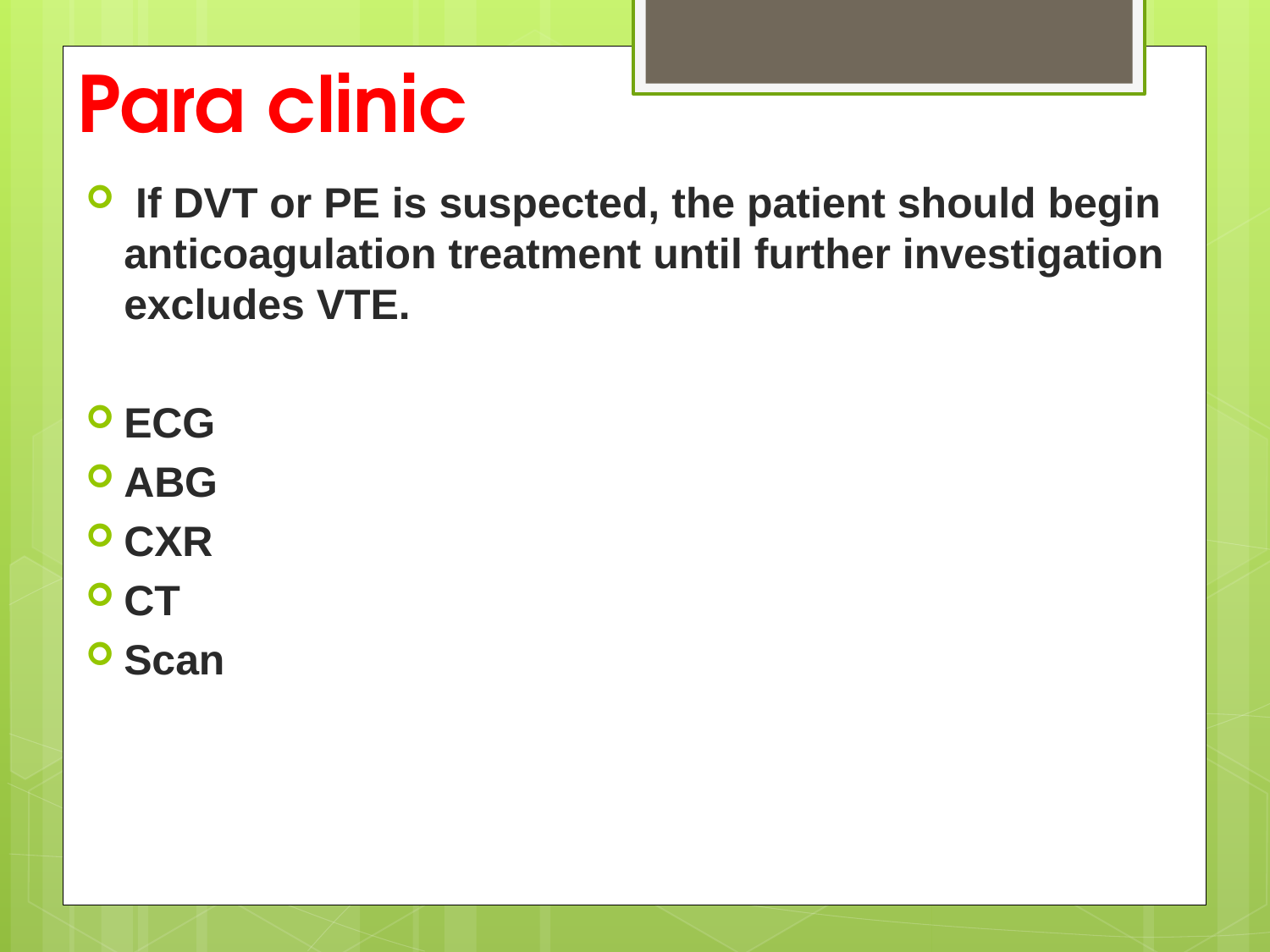

# Para clinic
 If DVT or PE is suspected, the patient should begin anticoagulation treatment until further investigation excludes VTE.

ECG
ABG
CXR
CT
Scan